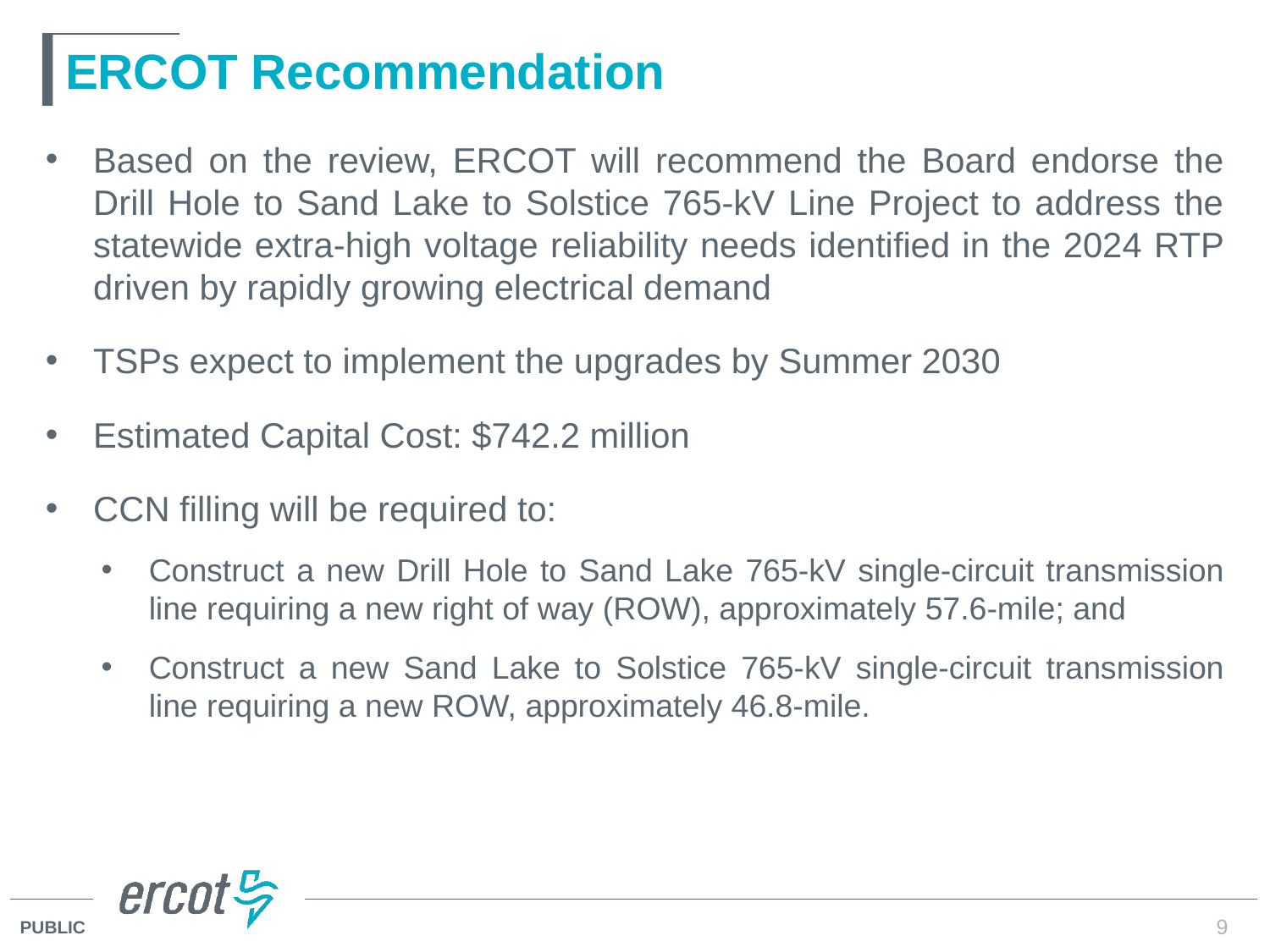

# ERCOT Recommendation
Based on the review, ERCOT will recommend the Board endorse the Drill Hole to Sand Lake to Solstice 765-kV Line Project to address the statewide extra-high voltage reliability needs identified in the 2024 RTP driven by rapidly growing electrical demand
TSPs expect to implement the upgrades by Summer 2030
Estimated Capital Cost: $742.2 million
CCN filling will be required to:
Construct a new Drill Hole to Sand Lake 765-kV single-circuit transmission line requiring a new right of way (ROW), approximately 57.6-mile; and
Construct a new Sand Lake to Solstice 765-kV single-circuit transmission line requiring a new ROW, approximately 46.8-mile.

9